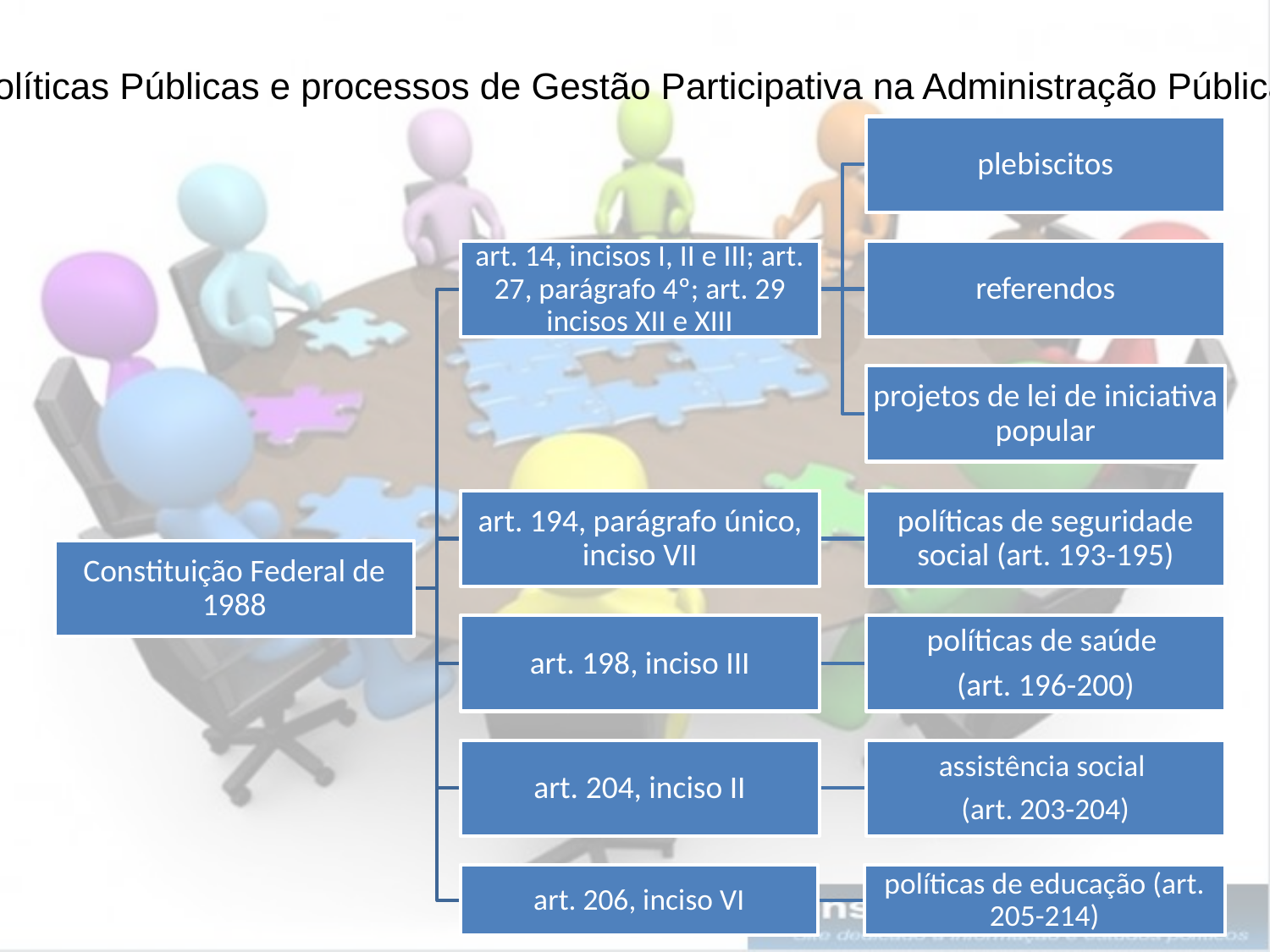

Políticas Públicas e processos de Gestão Participativa na Administração Pública
Constituição Federal de 1988
art. 14, incisos I, II e III; art. 27, parágrafo 4º; art. 29 incisos XII e XIII
plebiscitos
referendos
projetos de lei de iniciativa popular
art. 194, parágrafo único, inciso VII
políticas de seguridade social (art. 193-195)
art. 198, inciso III
políticas de saúde
(art. 196-200)
art. 204, inciso II
assistência social
(art. 203-204)
art. 206, inciso VI
políticas de educação (art. 205-214)